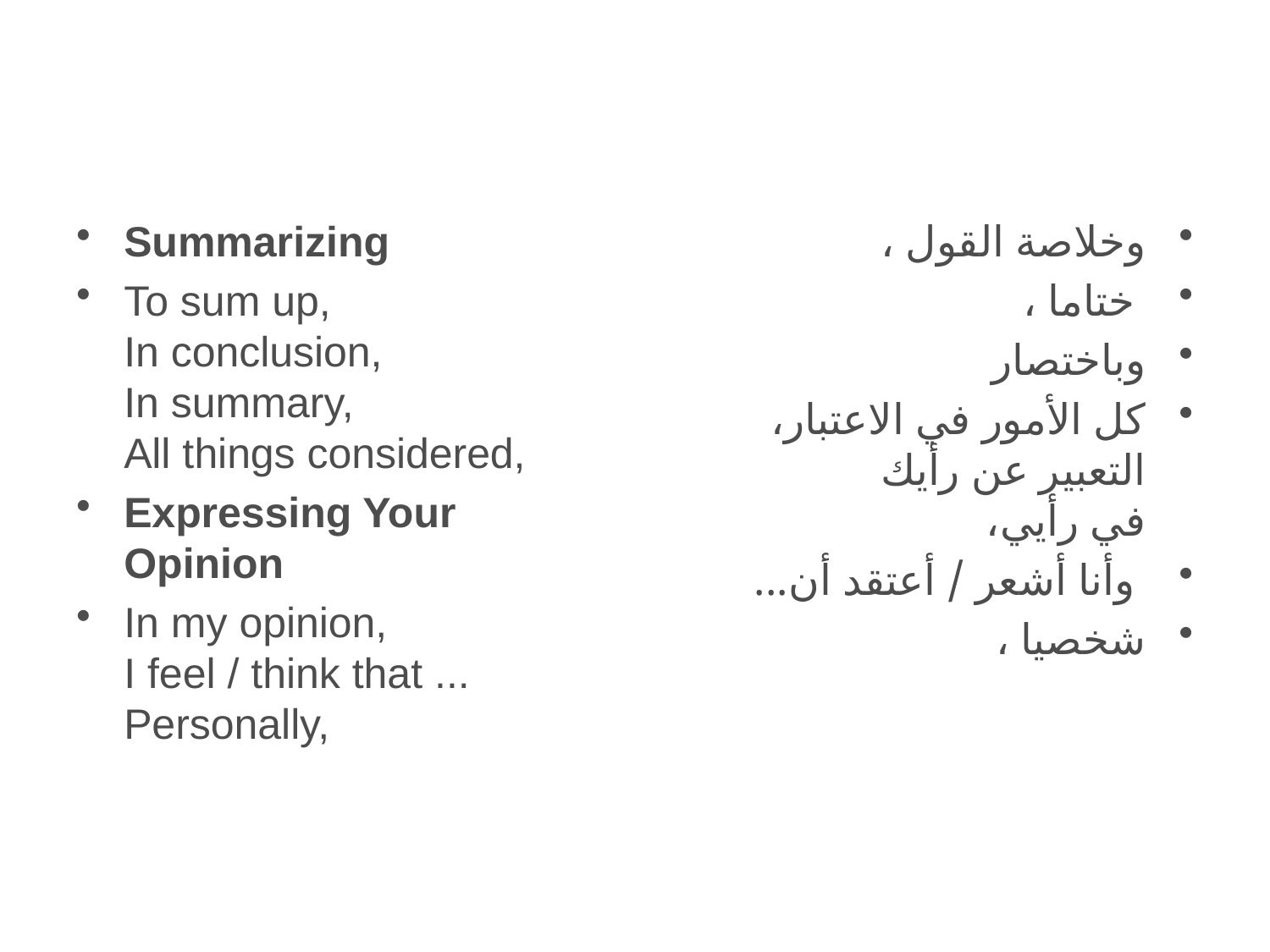

Summarizing
To sum up,
In conclusion,
In summary,
All things considered,
Expressing Your Opinion
In my opinion,
I feel / think that ...
Personally,

وخلاصة القول ،
 ختاما ،
وباختصار
كل الأمور في الاعتبار،
التعبير عن رأيك
في رأيي،
 وأنا أشعر / أعتقد أن...
شخصيا ،